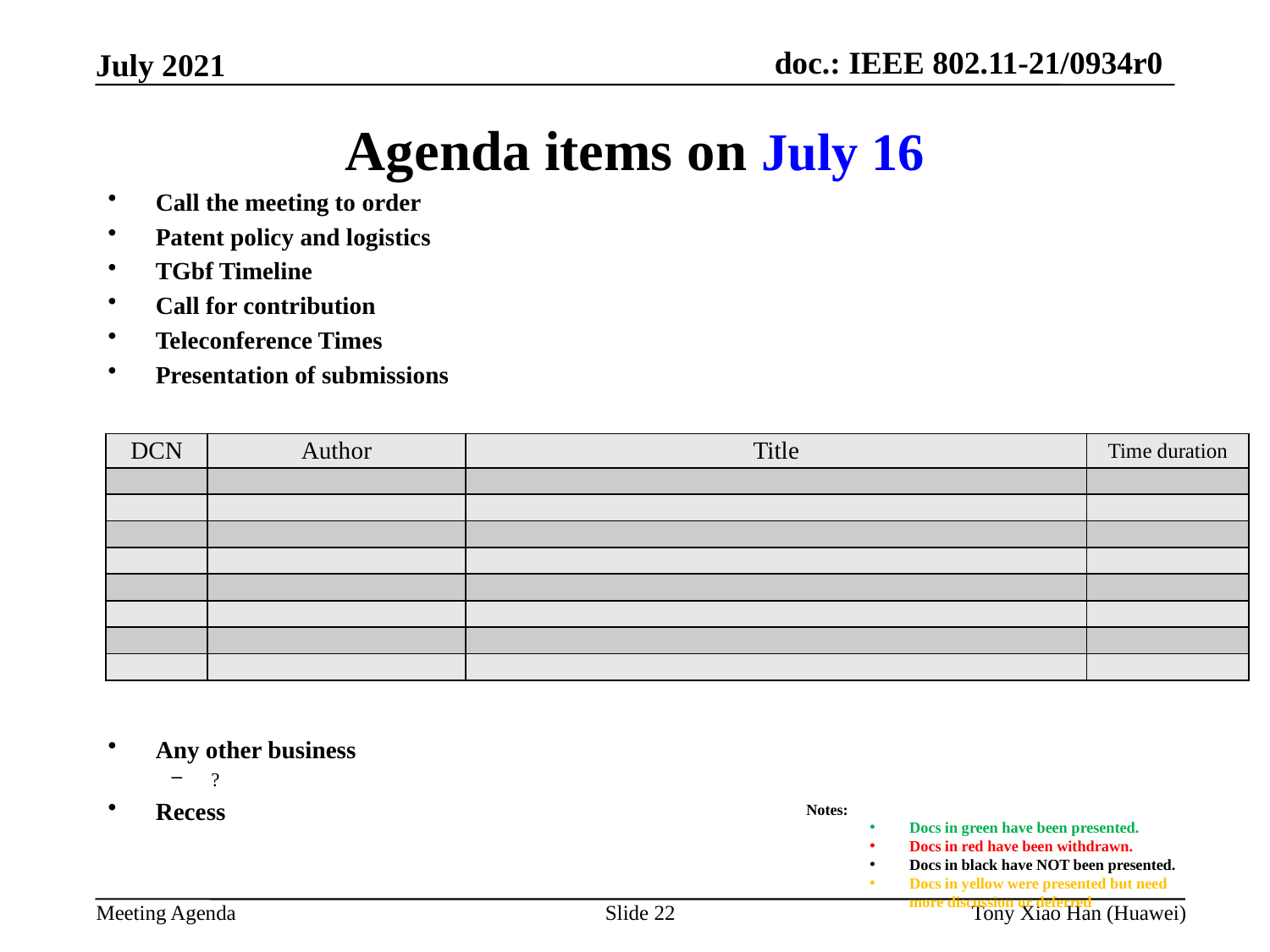

Agenda items on July 16
Call the meeting to order
Patent policy and logistics
TGbf Timeline
Call for contribution
Teleconference Times
Presentation of submissions

Any other business
?
Recess
| DCN | Author | Title | Time duration |
| --- | --- | --- | --- |
|  |  |  |  |
|  |  |  |  |
|  |  |  |  |
|  |  |  |  |
|  |  |  |  |
|  |  |  |  |
|  |  |  |  |
|  |  |  |  |
Notes:
Docs in green have been presented.
Docs in red have been withdrawn.
Docs in black have NOT been presented.
Docs in yellow were presented but need more discussion or deferred
Slide 22
Tony Xiao Han (Huawei)